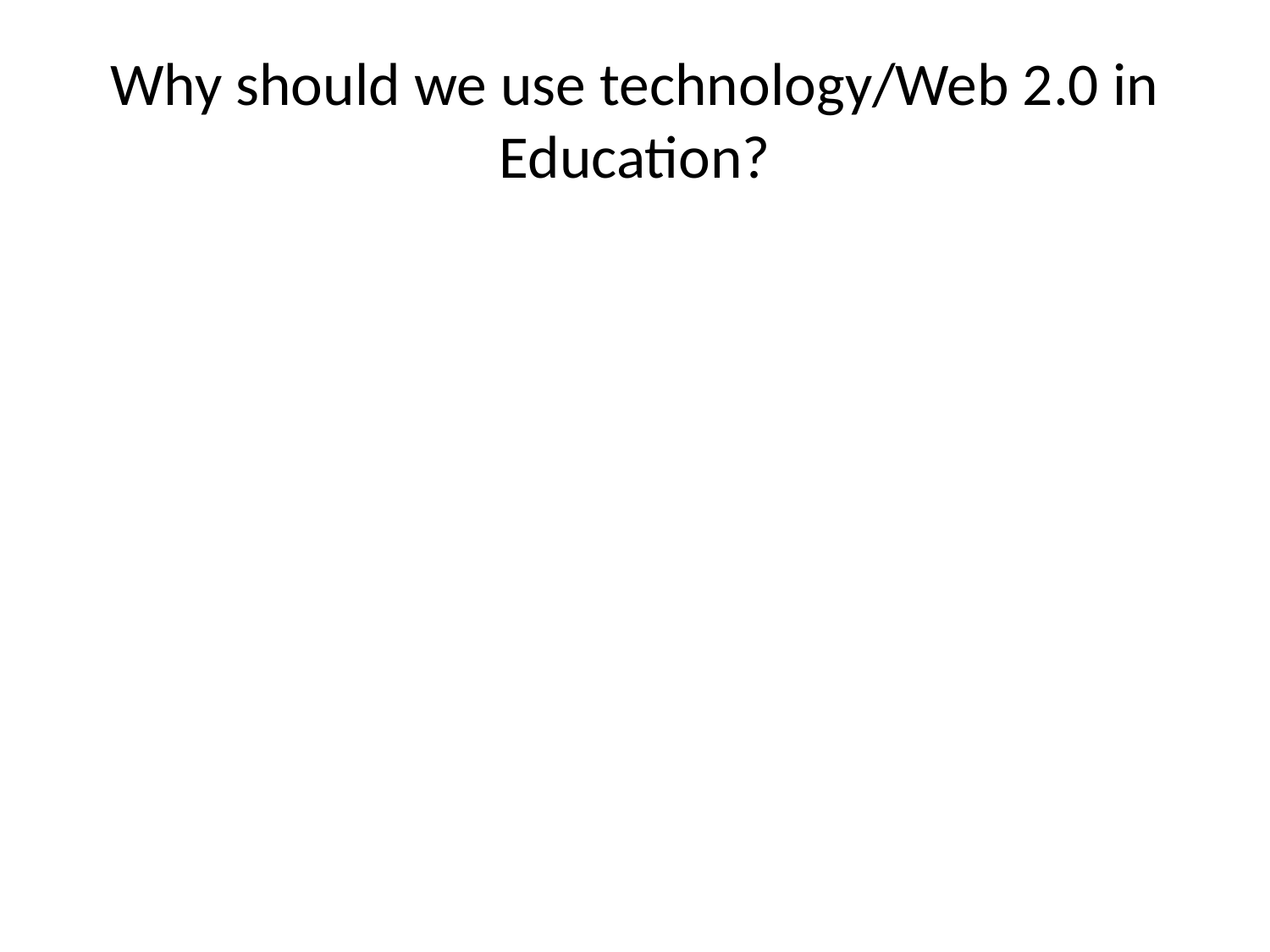

# Why should we use technology/Web 2.0 in Education?